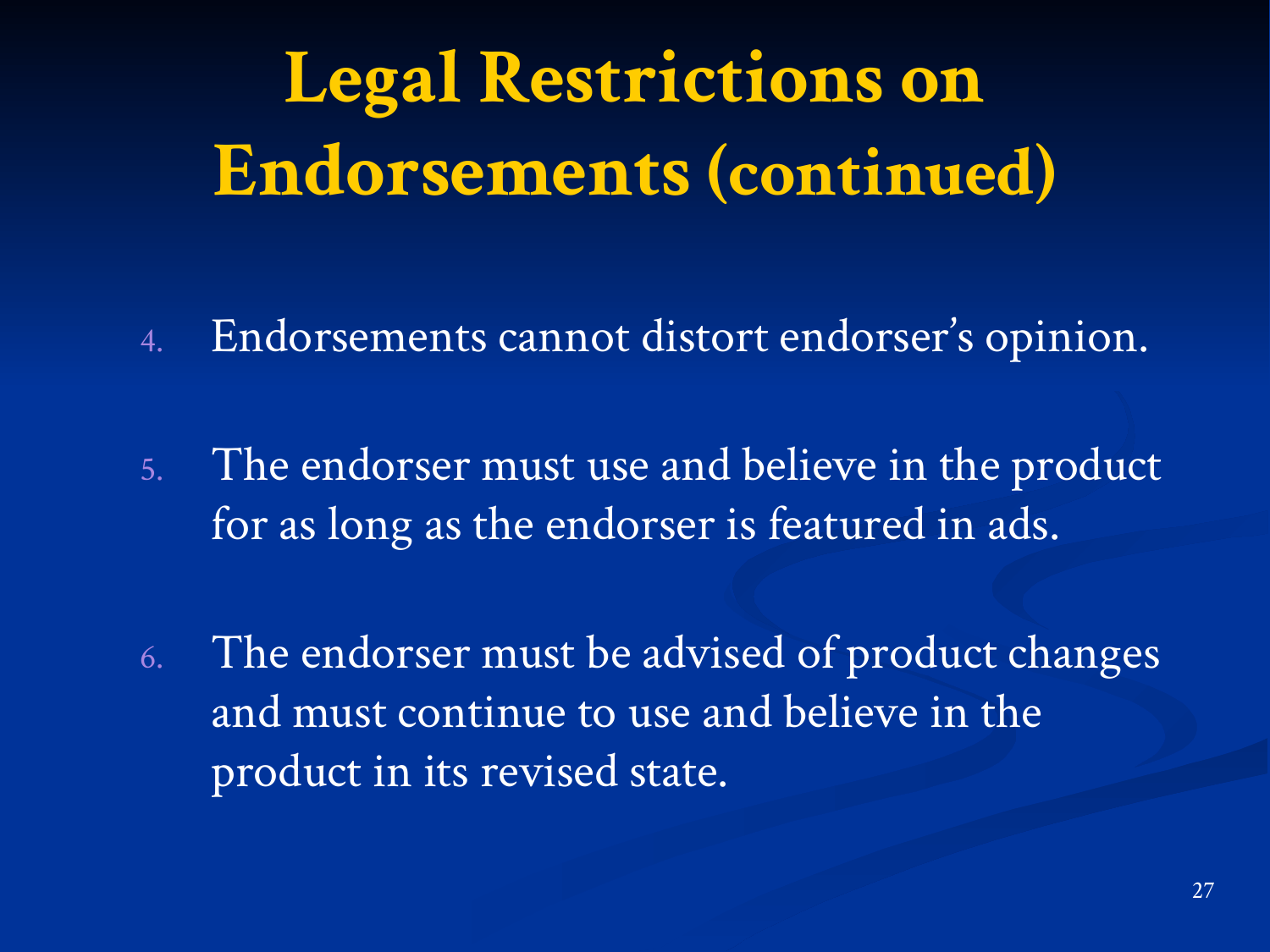

Legal Restrictions on Endorsements (continued)

Endorsements cannot distort endorser’s opinion.
The endorser must use and believe in the product for as long as the endorser is featured in ads.
The endorser must be advised of product changes and must continue to use and believe in the product in its revised state.
27